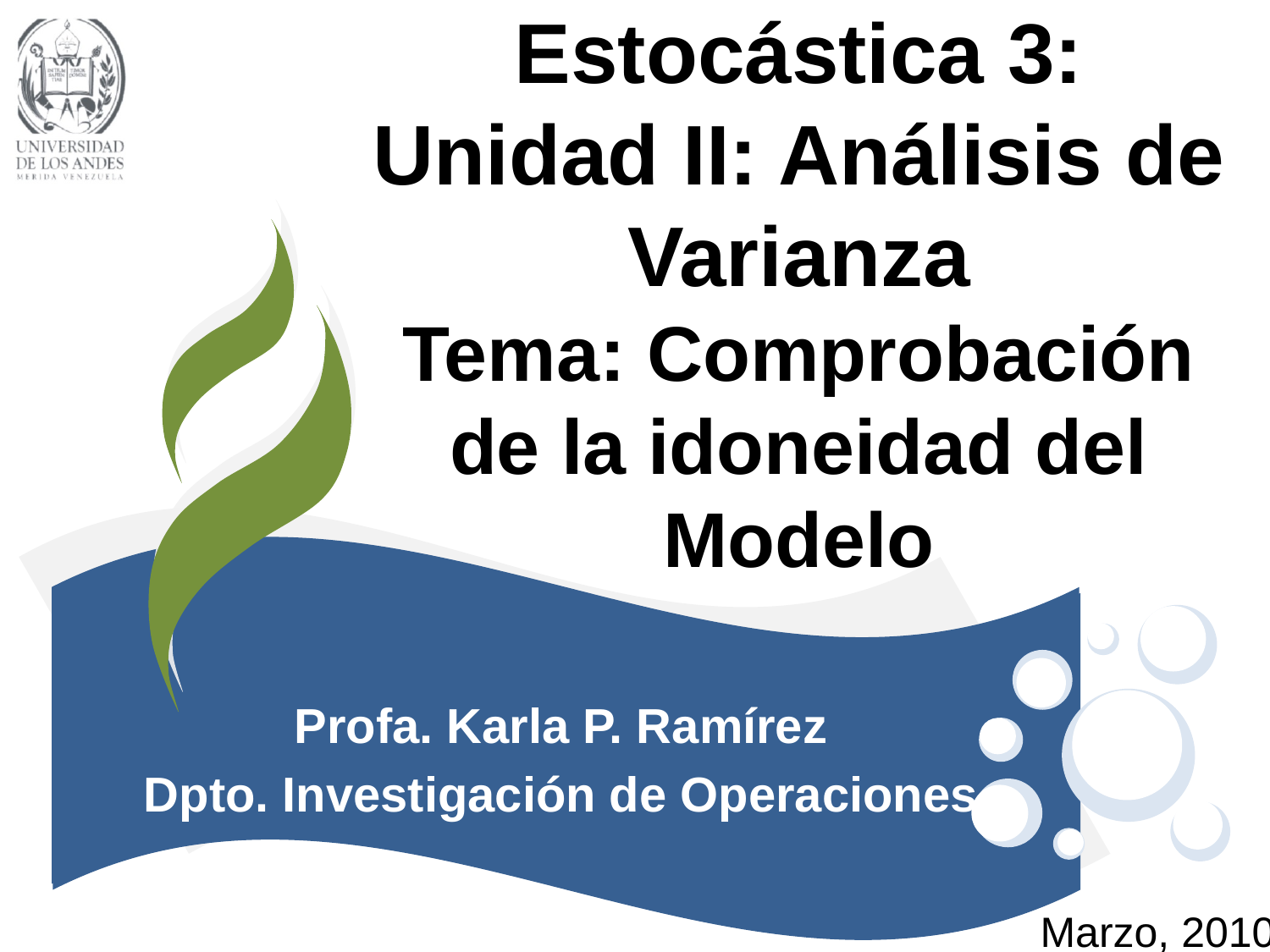

# Estocástica 3: Unidad II: Análisis de Varianza Tema: Comprobación de la idoneidad del Modelo
Profa. Karla P. Ramírez
Dpto. Investigación de Operaciones